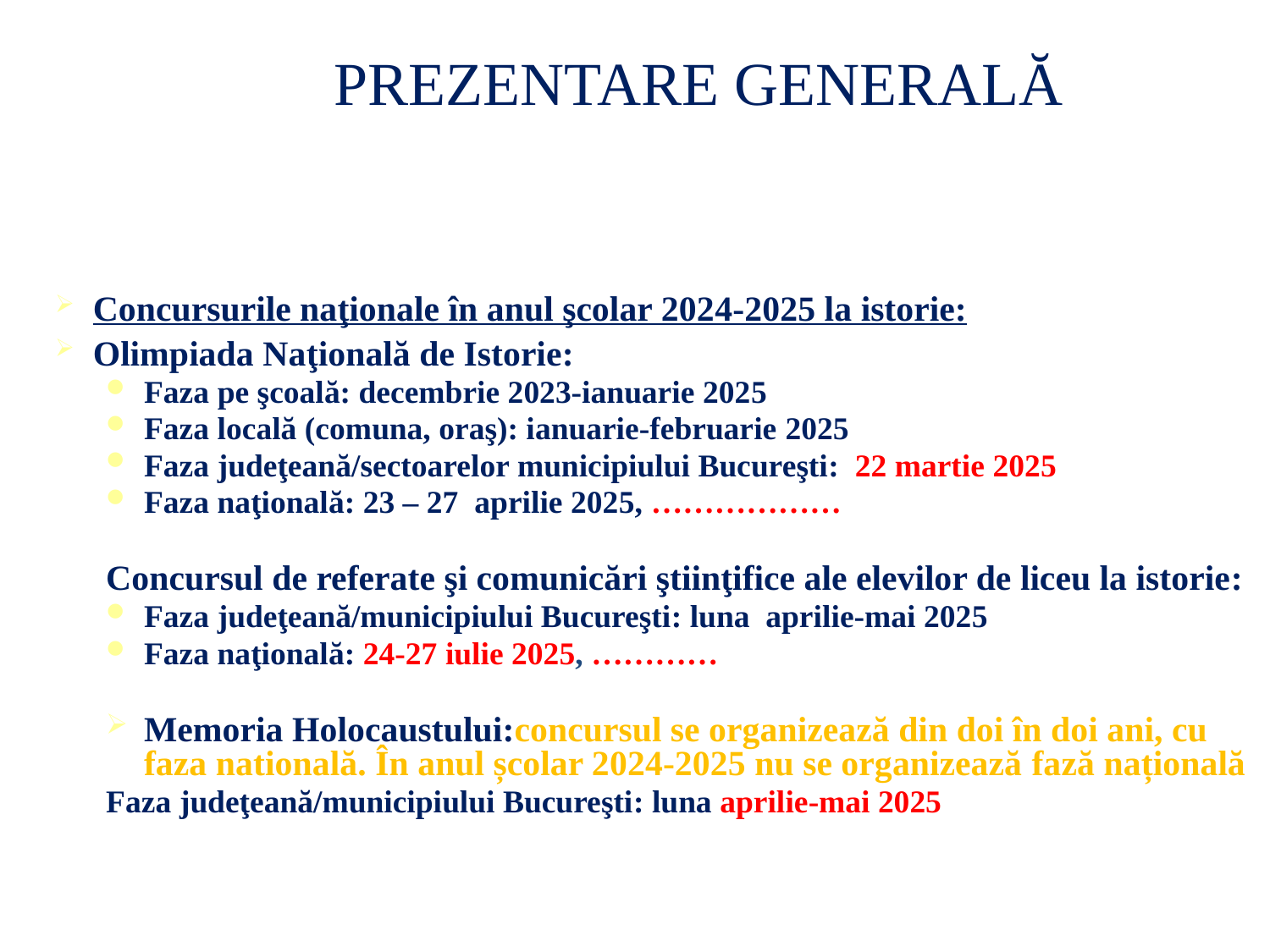

Prezentare generală

Concursurile naţionale în anul şcolar 2024-2025 la istorie:
Olimpiada Naţională de Istorie:
Faza pe şcoală: decembrie 2023-ianuarie 2025
Faza locală (comuna, oraş): ianuarie-februarie 2025
Faza judeţeană/sectoarelor municipiului Bucureşti:  22 martie 2025
Faza naţională: 23 – 27  aprilie 2025, ………………

Concursul de referate şi comunicări ştiinţifice ale elevilor de liceu la istorie:
Faza judeţeană/municipiului Bucureşti: luna  aprilie-mai 2025
Faza naţională: 24-27 iulie 2025, …………

Memoria Holocaustului:concursul se organizează din doi în doi ani, cu faza natională. În anul școlar 2024-2025 nu se organizează fază națională
Faza judeţeană/municipiului Bucureşti: luna aprilie-mai 2025

32